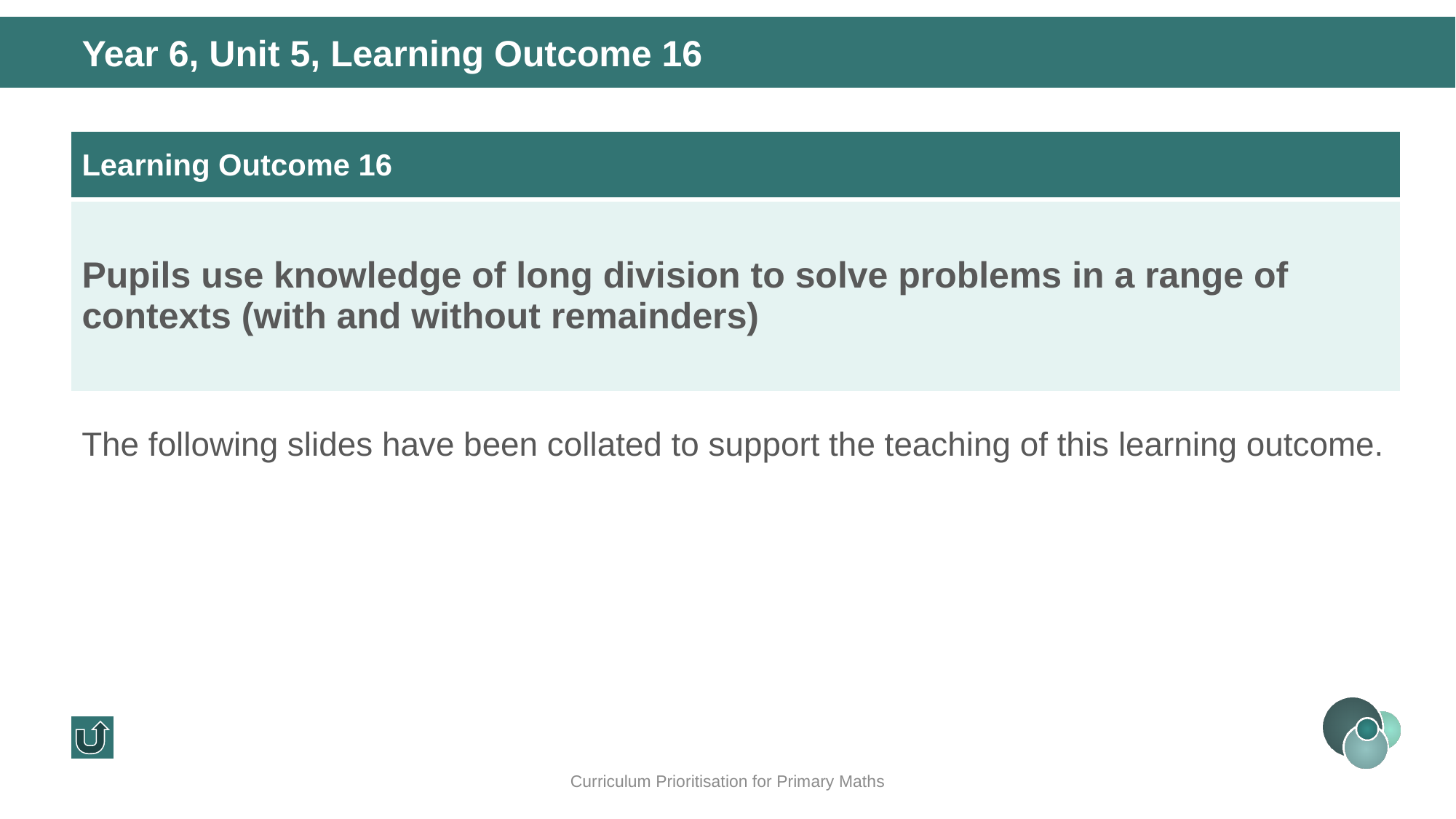

Year 6, Unit 5, Learning Outcome 16
| Learning Outcome 16 |
| --- |
| Pupils use knowledge of long division to solve problems in a range of contexts (with and without remainders) |
The following slides have been collated to support the teaching of this learning outcome.

Curriculum Prioritisation for Primary Maths